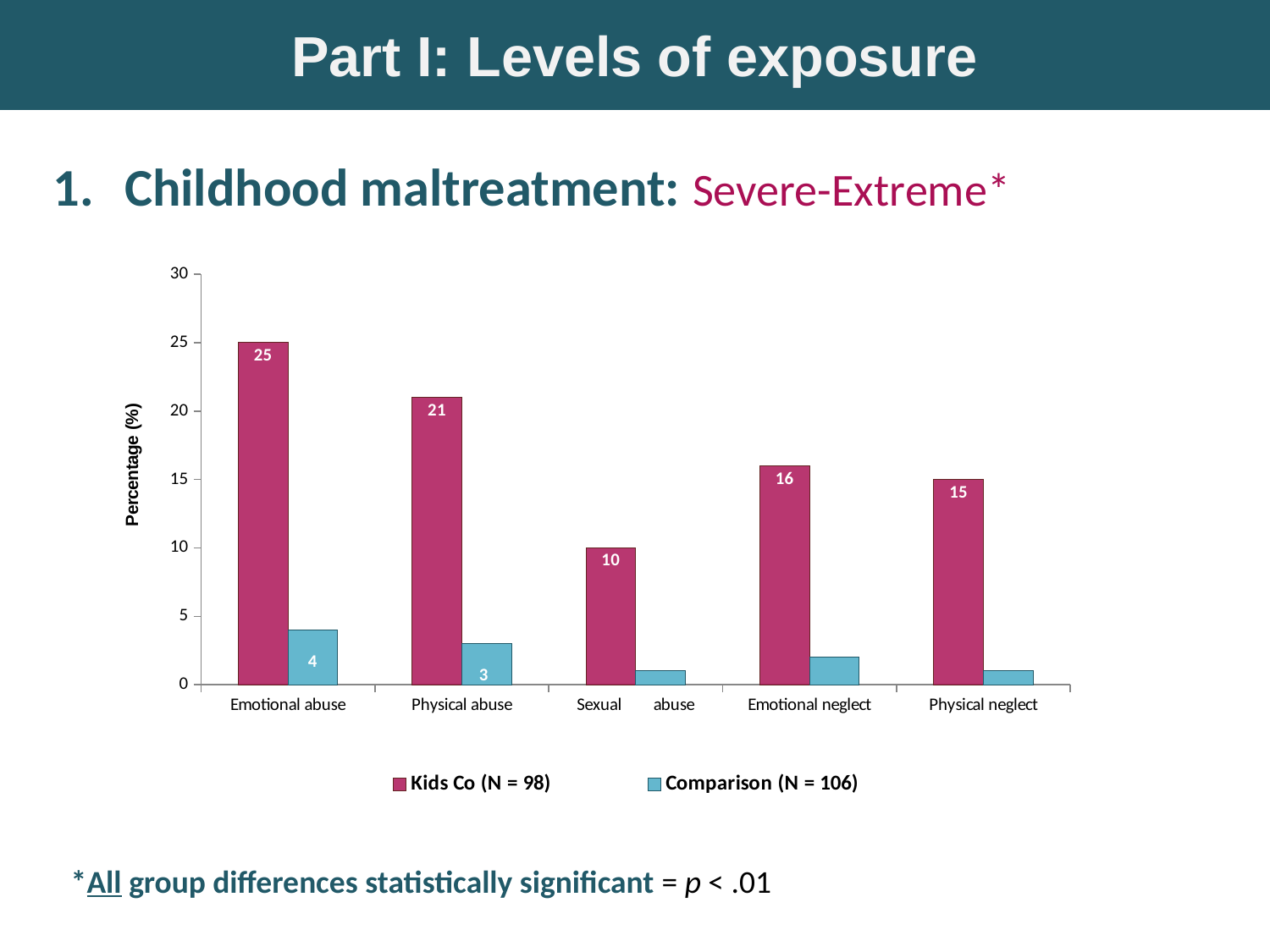

Part I: Levels of exposure
Childhood maltreatment: Severe-Extreme*

### Chart

| Category | Kids Co (N = 98) | Comparison (N = 106) |
|---|---|---|
| Emotional abuse | 25.0 | 4.0 |
| Physical abuse | 21.0 | 3.0 |
| Sexual        abuse | 10.0 | 1.0 |
| Emotional neglect | 16.0 | 2.0 |
| Physical neglect | 15.0 | 1.0 |
*All group differences statistically significant = p < .01